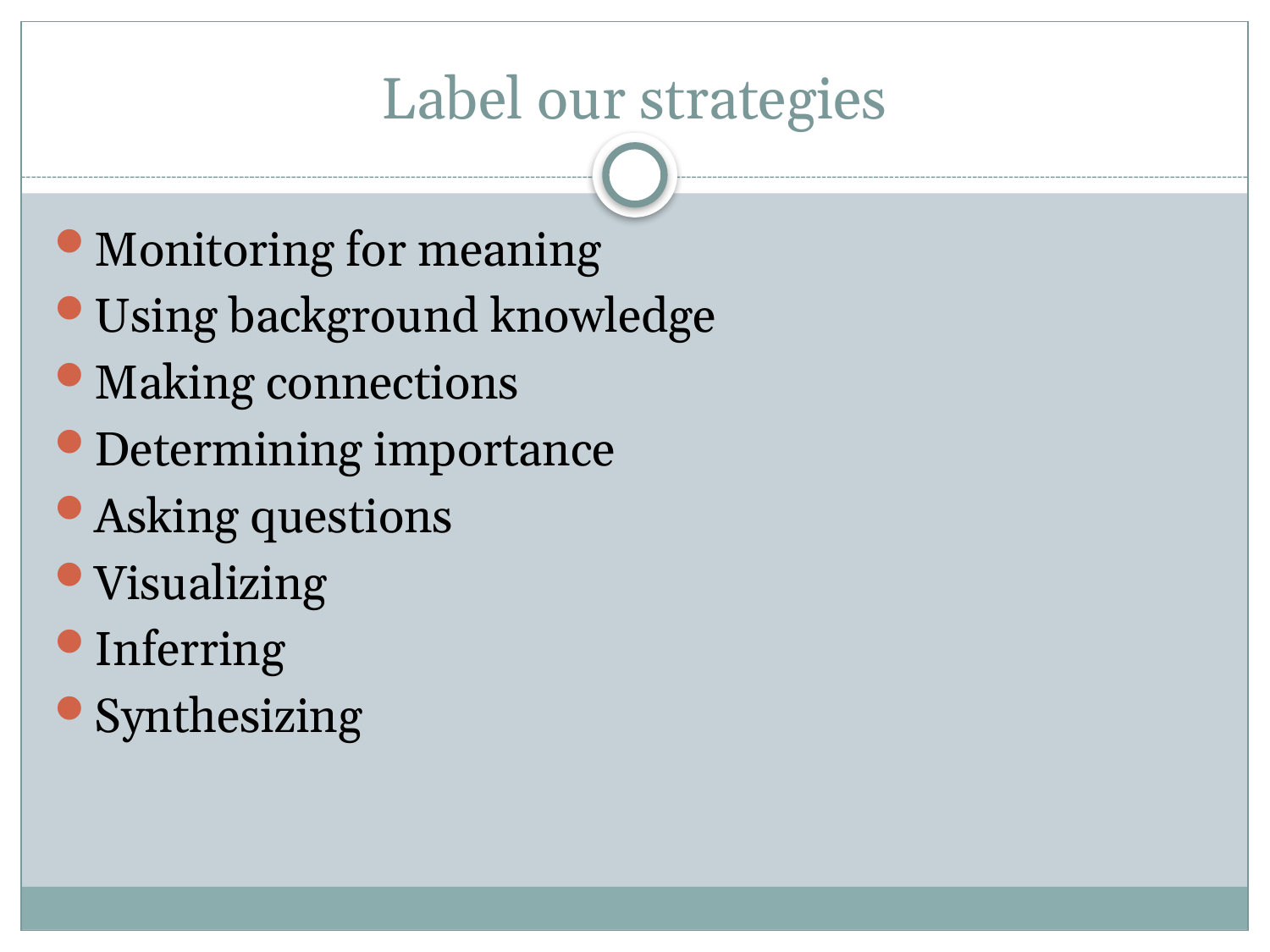

# Label our strategies
Monitoring for meaning
Using background knowledge
Making connections
Determining importance
Asking questions
Visualizing
Inferring
Synthesizing